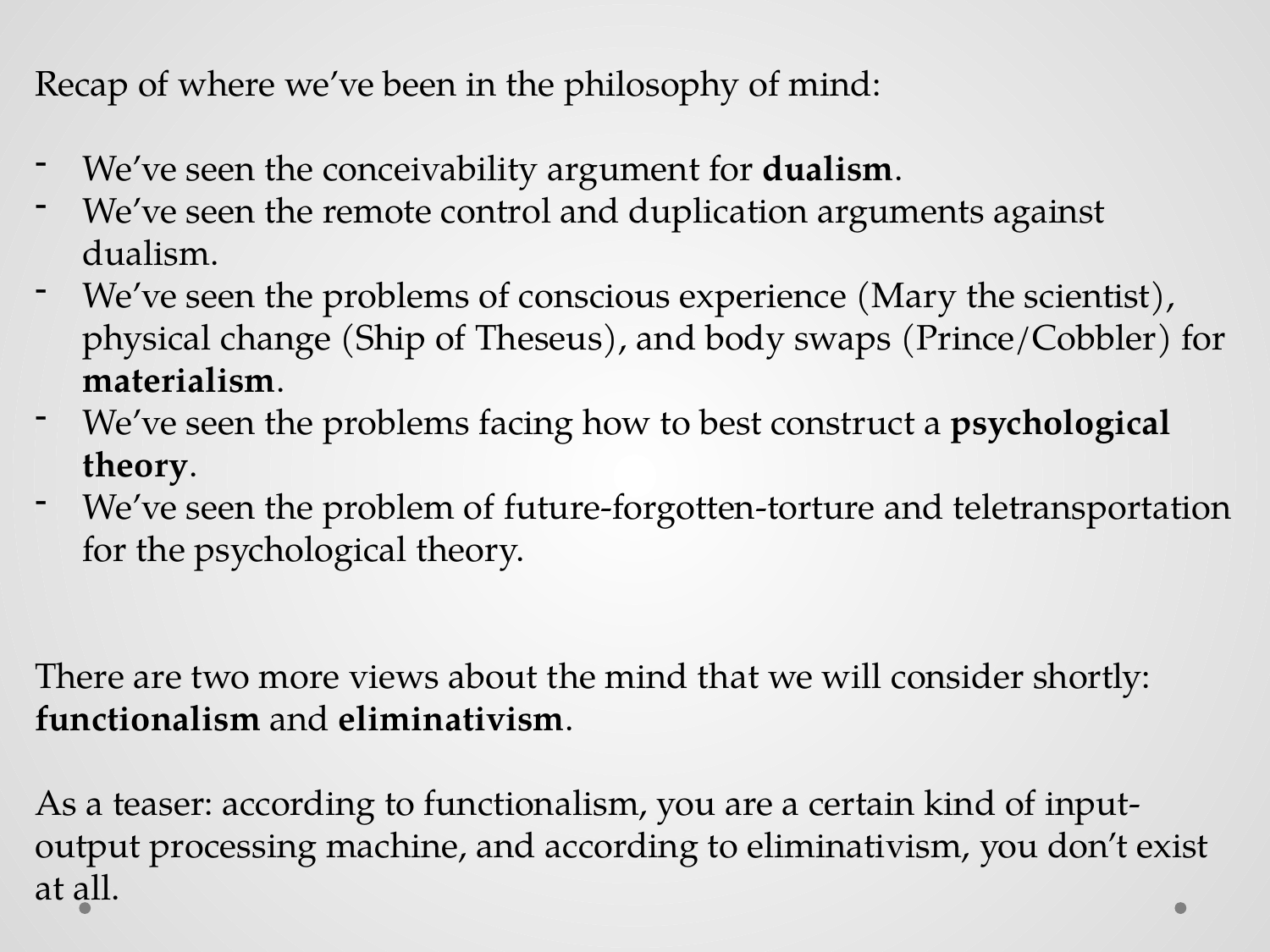

Recap of where we’ve been in the philosophy of mind:

We’ve seen the conceivability argument for dualism.
We’ve seen the remote control and duplication arguments against dualism.
We’ve seen the problems of conscious experience (Mary the scientist), physical change (Ship of Theseus), and body swaps (Prince/Cobbler) for materialism.
We’ve seen the problems facing how to best construct a psychological theory.
We’ve seen the problem of future-forgotten-torture and teletransportation for the psychological theory.

There are two more views about the mind that we will consider shortly: functionalism and eliminativism.

As a teaser: according to functionalism, you are a certain kind of input-output processing machine, and according to eliminativism, you don’t exist at all.